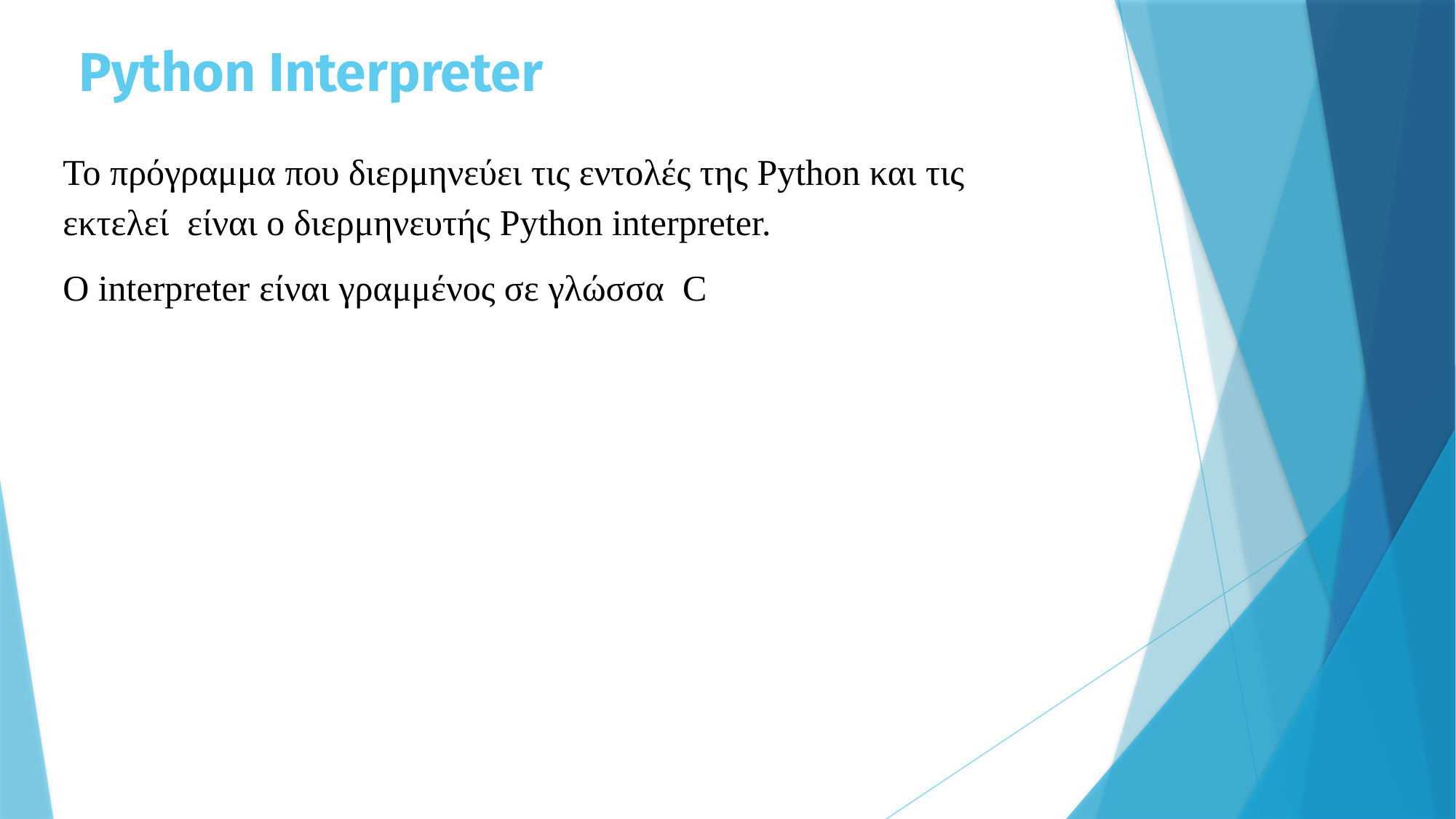

# Python Interpreter
Το πρόγραμμα που διερμηνεύει τις εντολές της Python και τις εκτελεί  είναι ο διερμηνευτής Python interpreter.
Ο interpreter είναι γραμμένος σε γλώσσα  C